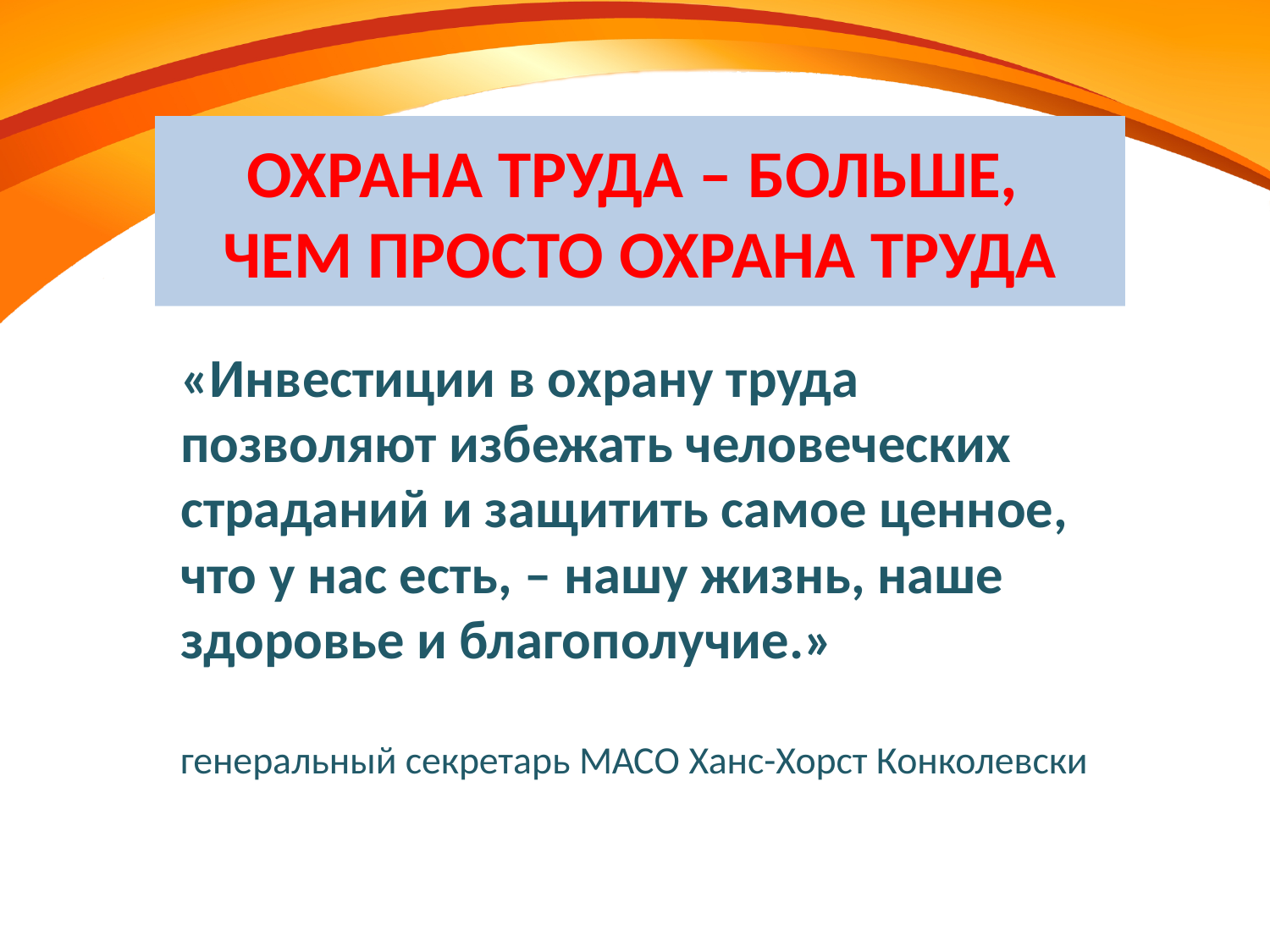

# ОХРАНА ТРУДА – БОЛЬШЕ, ЧЕМ ПРОСТО ОХРАНА ТРУДА
«Инвестиции в охрану труда позволяют избежать человеческих страданий и защитить самое ценное, что у нас есть, – нашу жизнь, наше здоровье и благополучие.»

генеральный секретарь МАСО Ханс-Хорст Конколевски